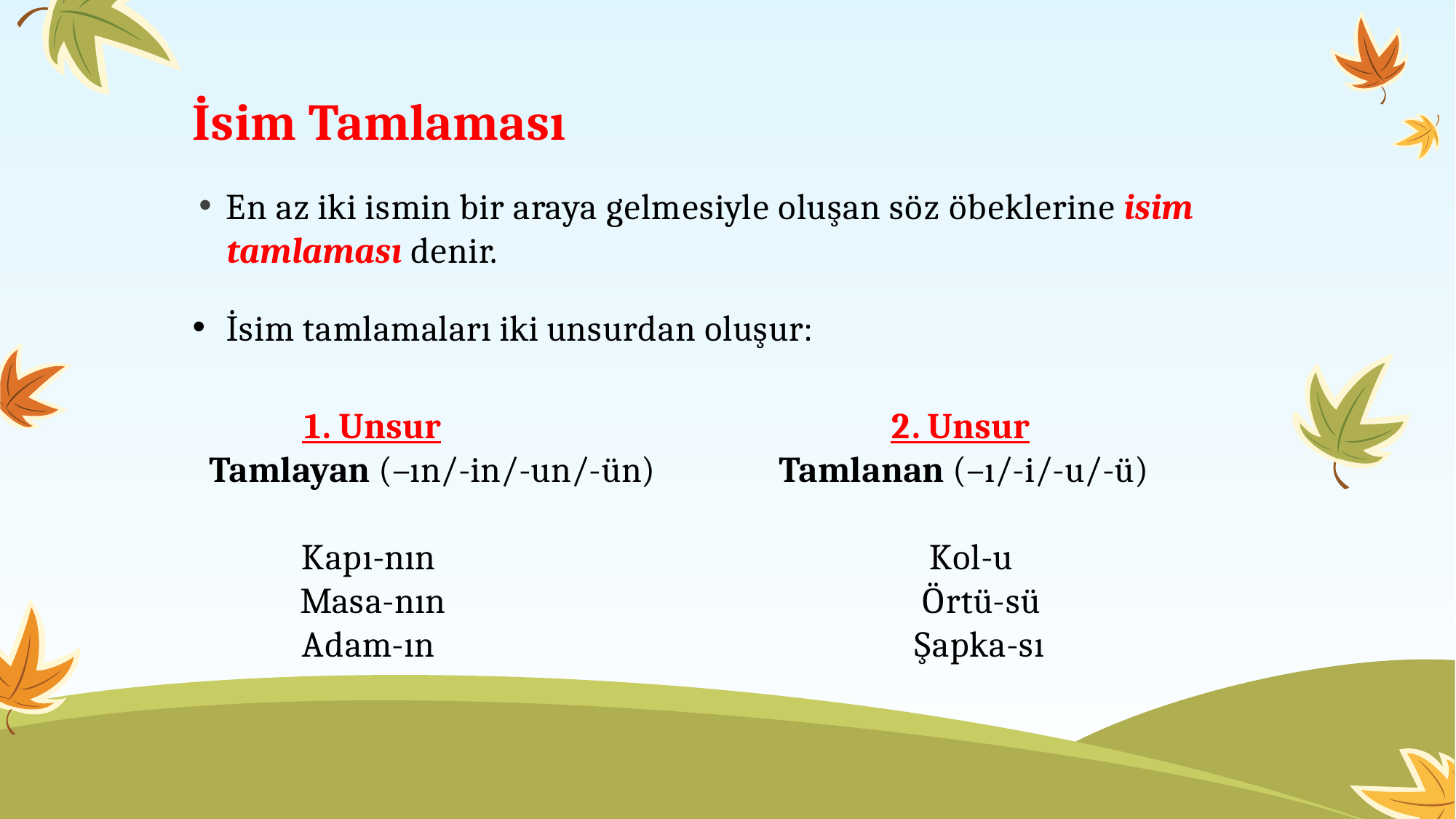

# İsim Tamlaması
En az iki ismin bir araya gelmesiyle oluşan söz öbeklerine isim tamlaması denir.

İsim tamlamaları iki unsurdan oluşur:

	1. Unsur			                   2. Unsur
  Tamlayan (–ın/-in/-un/-ün)   	     Tamlanan (–ı/-i/-u/-ü)

	Kapı-nın			                        Kol-u
	Masa-nın			                       Örtü-sü
	Adam-ın			                      Şapka-sı